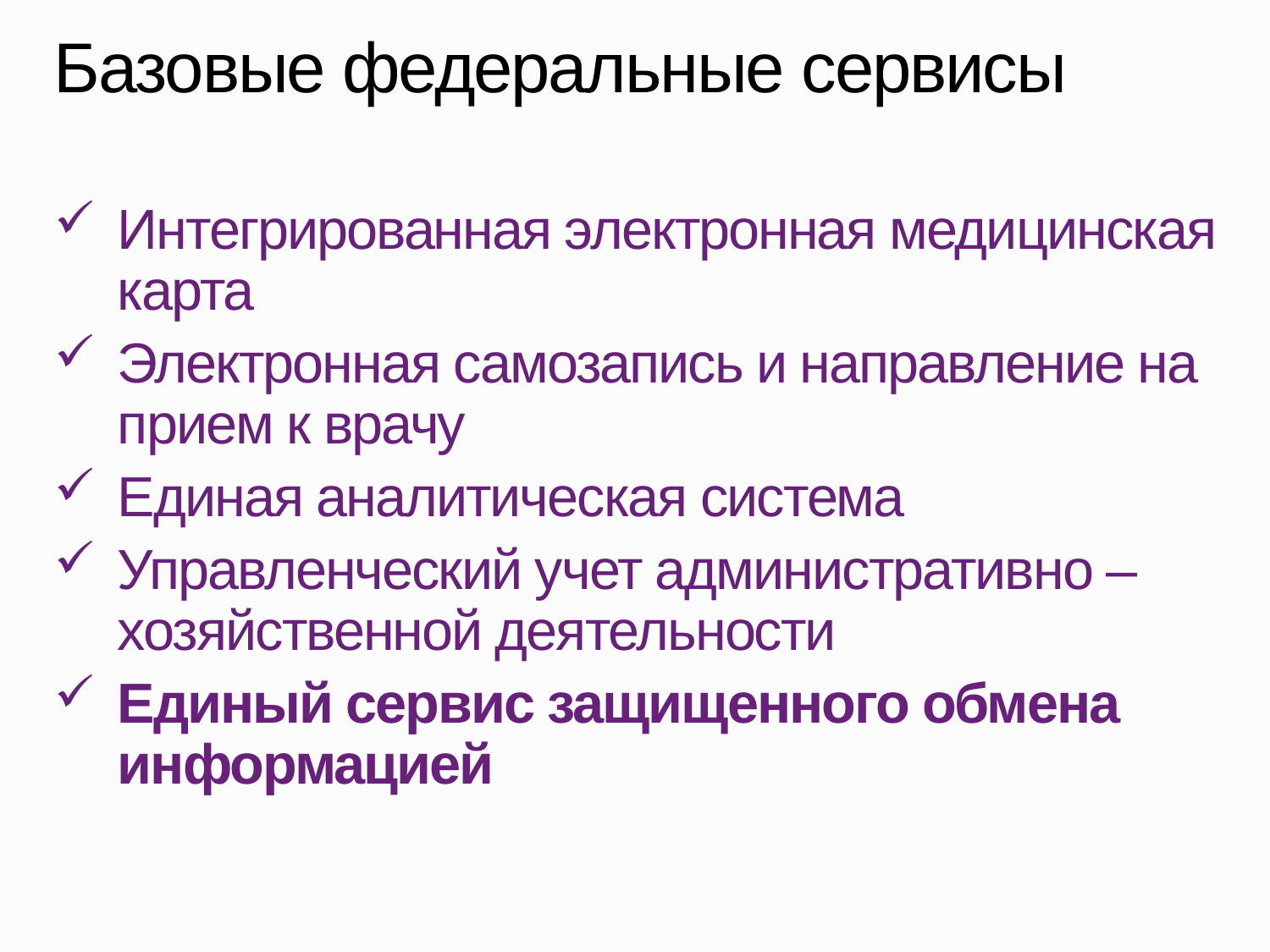

# Базовые федеральные сервисы
Интегрированная электронная медицинская карта
Электронная самозапись и направление на прием к врачу
Единая аналитическая система
Управленческий учет административно – хозяйственной деятельности
Единый сервис защищенного обмена информацией